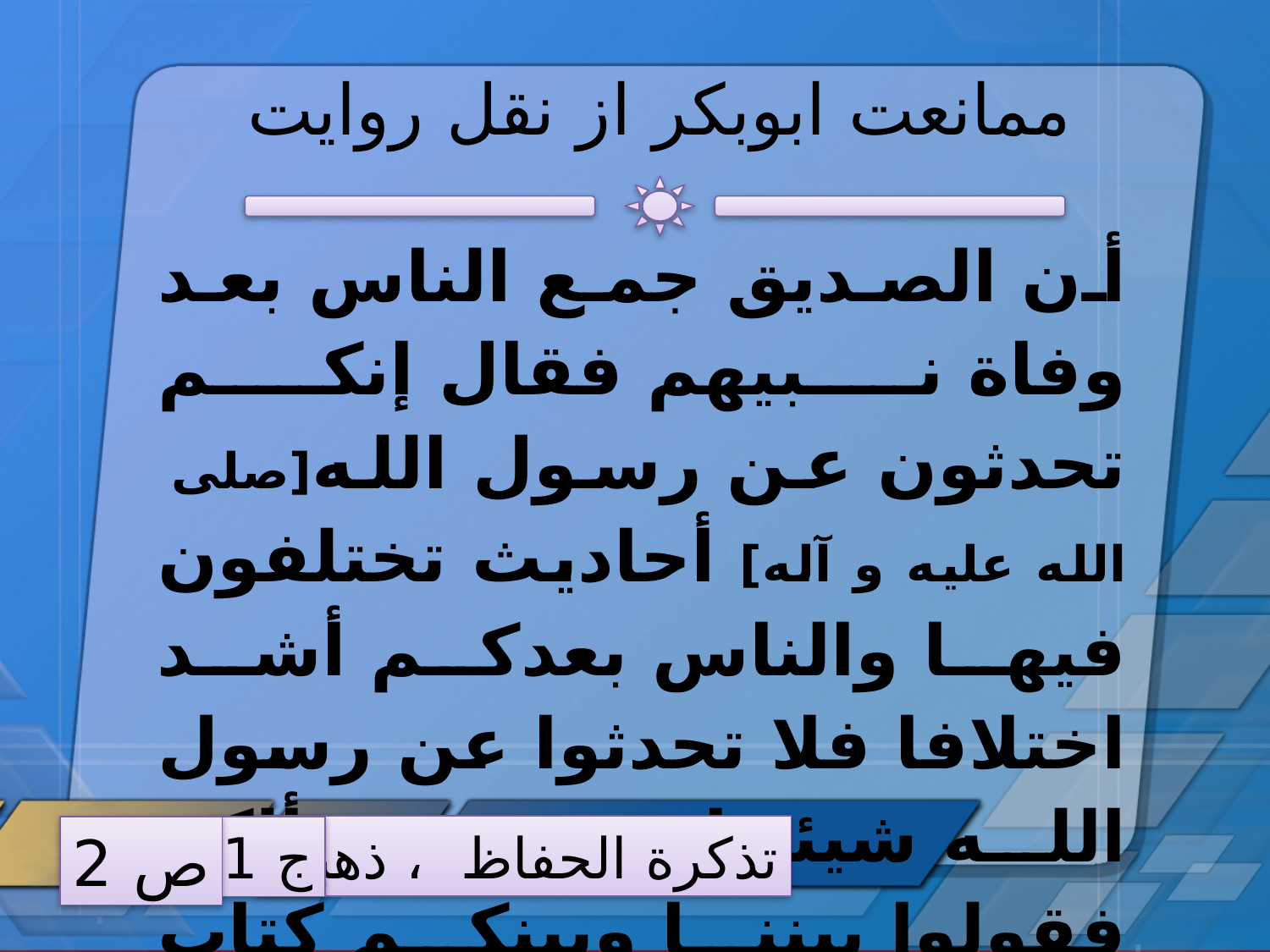

# ممانعت ابوبكر از نقل روايت

أن الصديق جمع الناس بعد وفاة نبيهم فقال إنكم تحدثون عن رسول الله[صلی الله علیه و آله] أحاديث تختلفون فيها والناس بعدكم أشد اختلافا فلا تحدثوا عن رسول الله شيئا فمن سألكم فقولوا بيننا وبينكم كتاب الله فاستحلوا حلاله وحرموا حرامه .
تذكرة الحفاظ  ، ذهبي
ج 1
ص 2